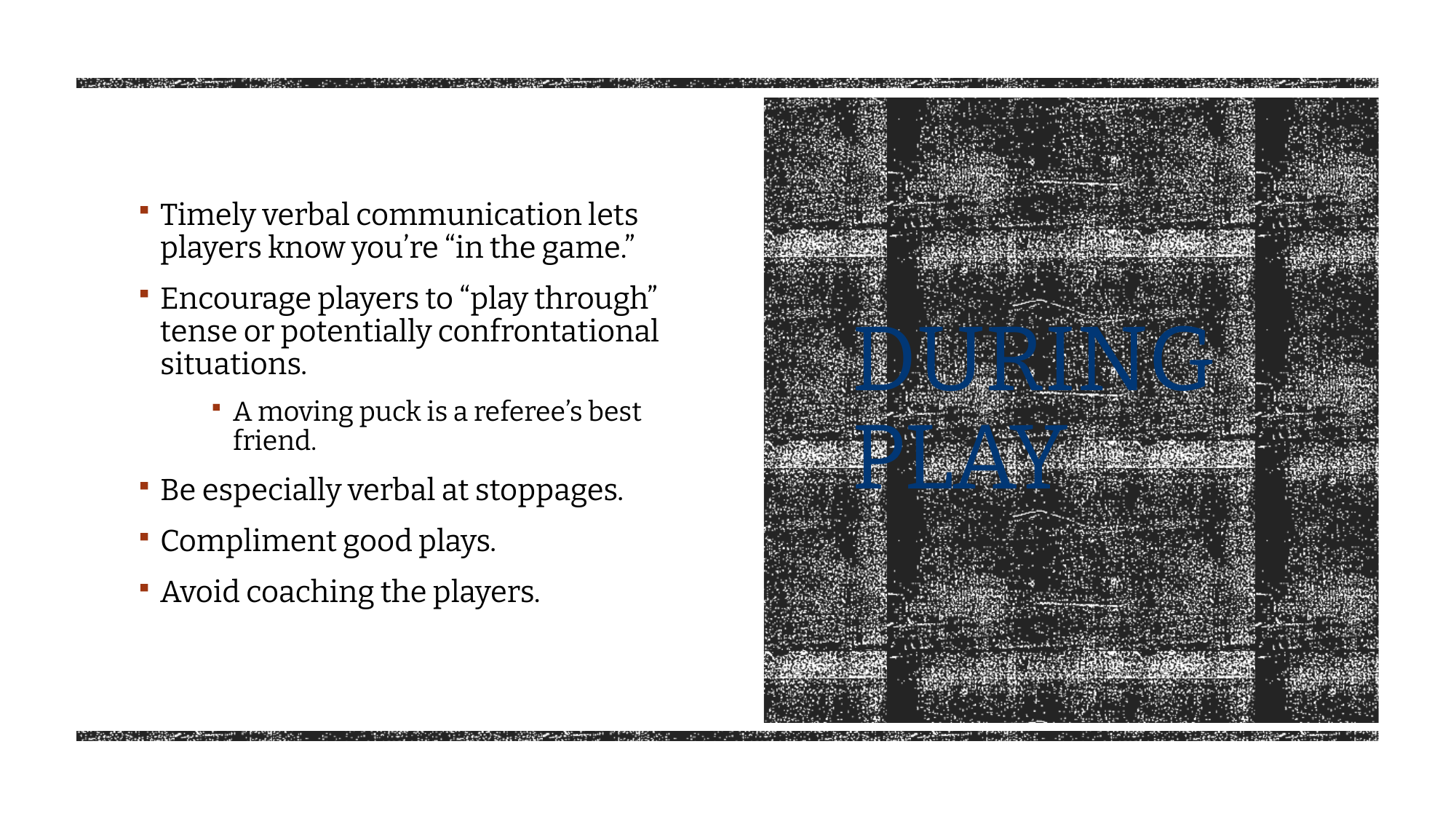

Timely verbal communication lets players know you’re “in the game.”
Encourage players to “play through” tense or potentially confrontational situations.
A moving puck is a referee’s best friend.
Be especially verbal at stoppages.
Compliment good plays.
Avoid coaching the players.
# During Play